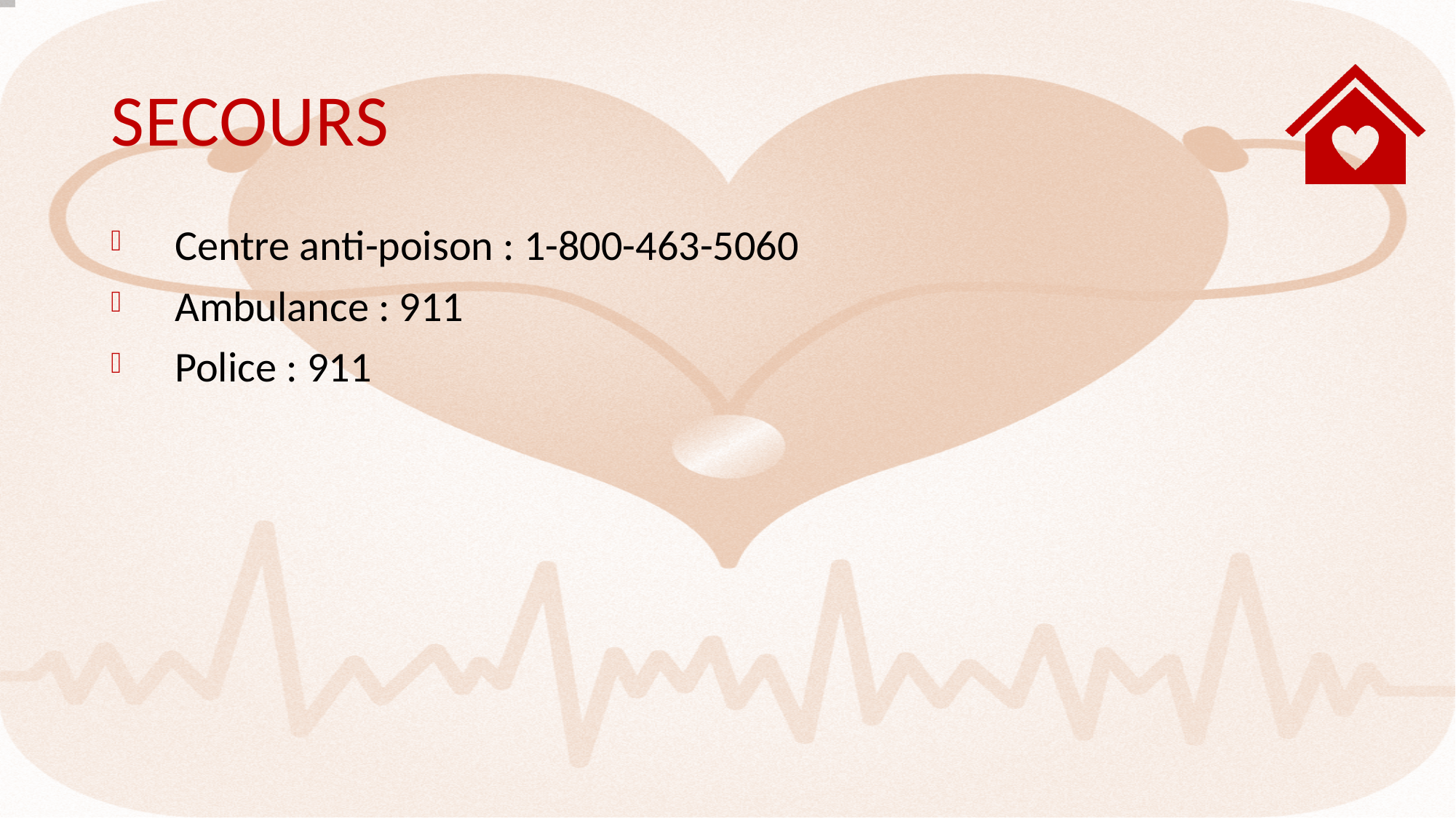

# SECOURS
Centre anti-poison : 1-800-463-5060
Ambulance : 911
Police : 911